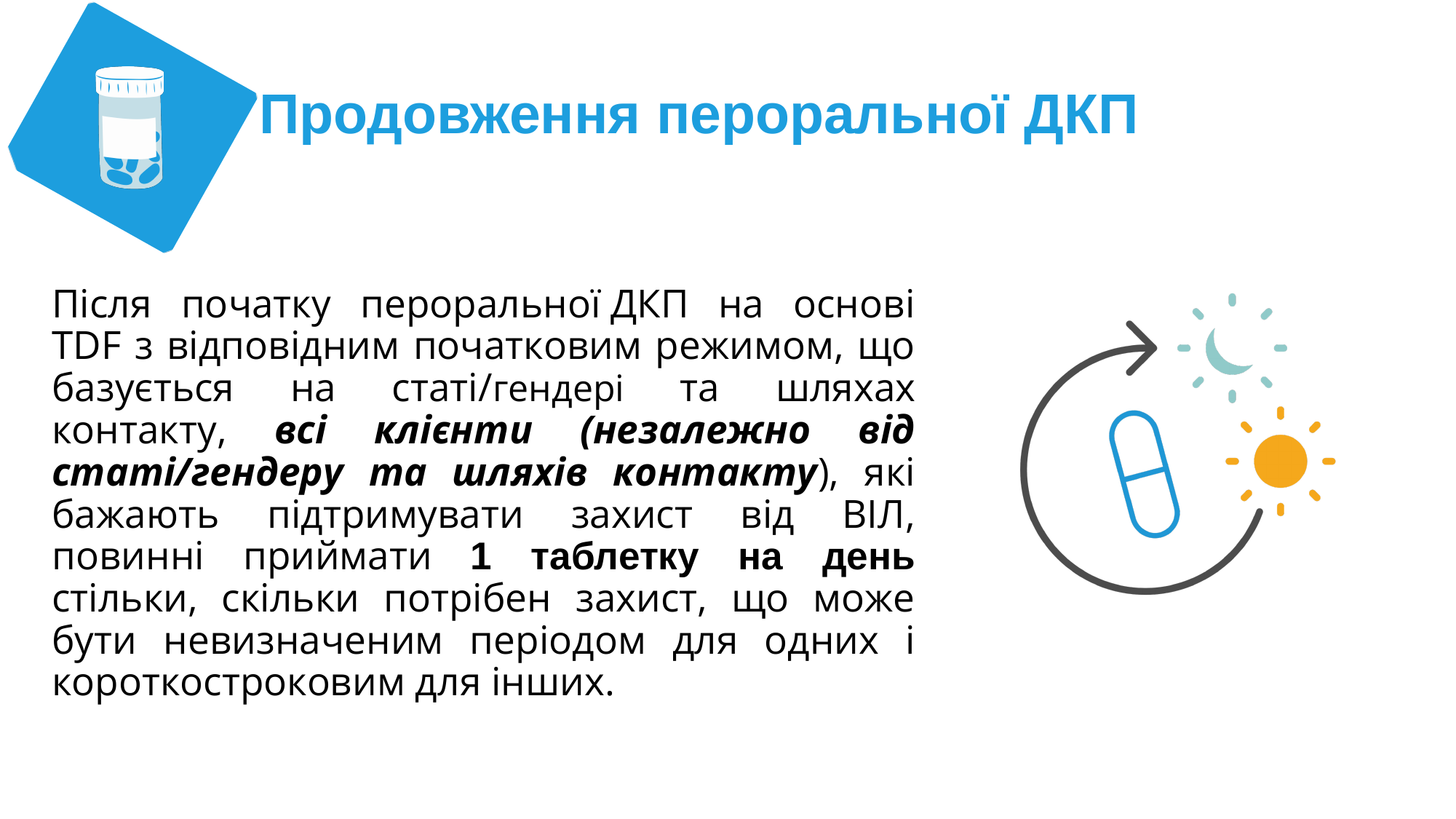

Продовження пероральної ДКП

Після початку пероральної ДКП на основі TDF з відповідним початковим режимом, що базується на статі/гендері та шляхах контакту, всі клієнти (незалежно від статі/гендеру та шляхів контакту), які бажають підтримувати захист від ВІЛ, повинні приймати 1 таблетку на день стільки, скільки потрібен захист, що може бути невизначеним періодом для одних і короткостроковим для інших.